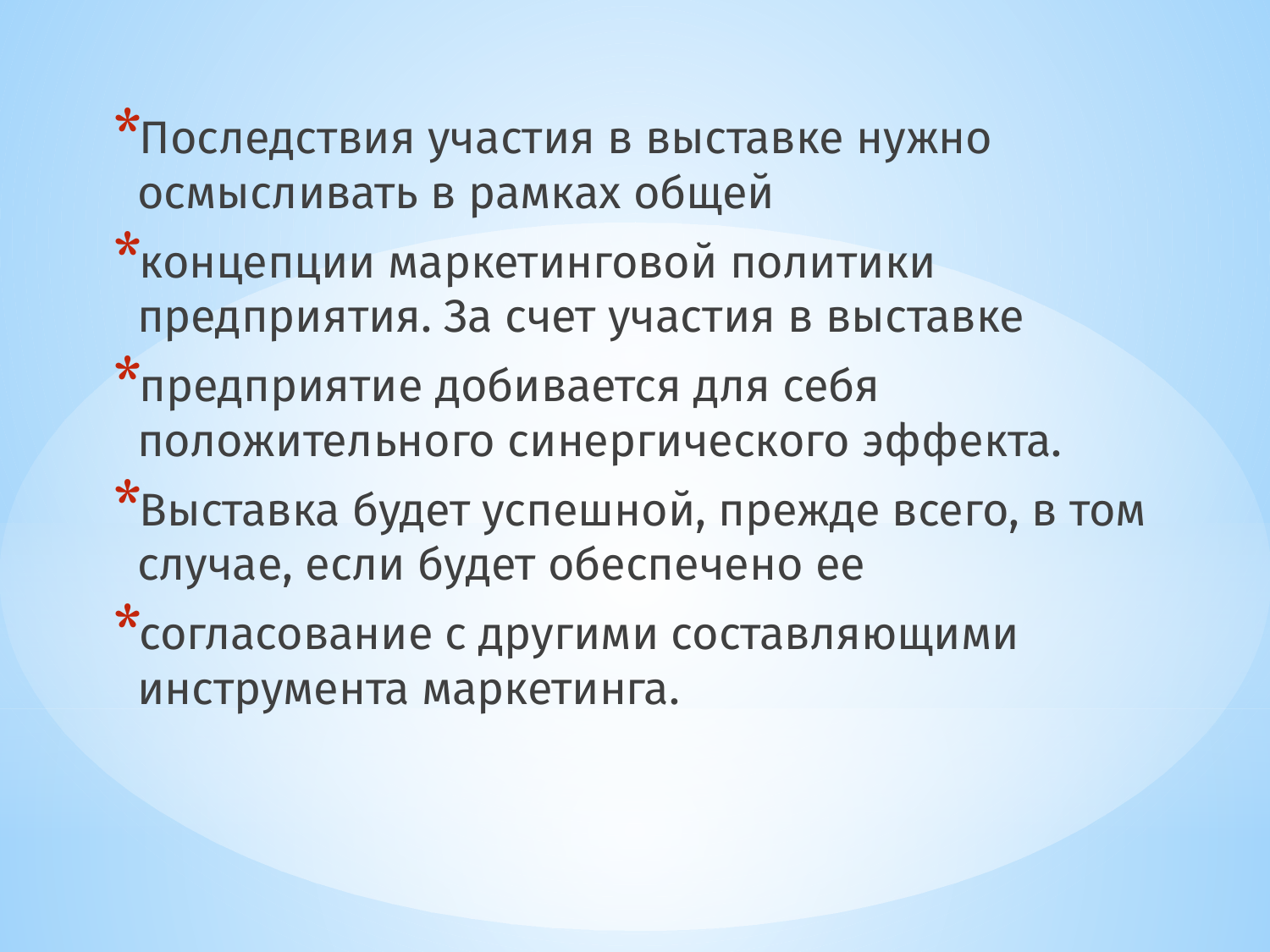

Последствия участия в выставке нужно осмысливать в рамках общей
концепции маркетинговой политики предприятия. За счет участия в выставке
предприятие добивается для себя положительного синергического эффекта.
Выставка будет успешной, прежде всего, в том случае, если будет обеспечено ее
согласование с другими составляющими инструмента маркетинга.
#